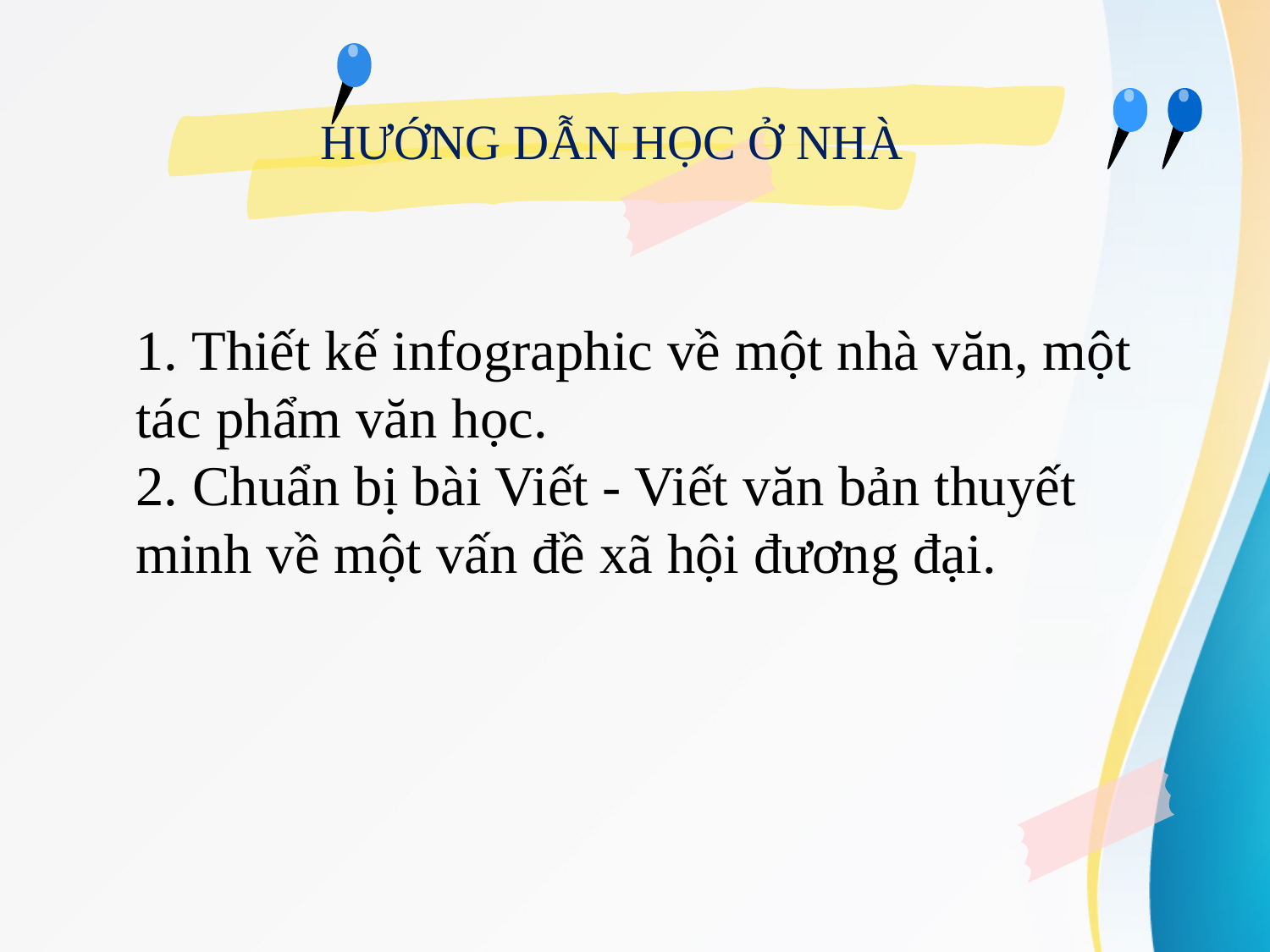

HƯỚNG DẪN HỌC Ở NHÀ

1. Thiết kế infographic về một nhà văn, một tác phẩm văn học.
2. Chuẩn bị bài Viết - Viết văn bản thuyết minh về một vấn đề xã hội đương đại.